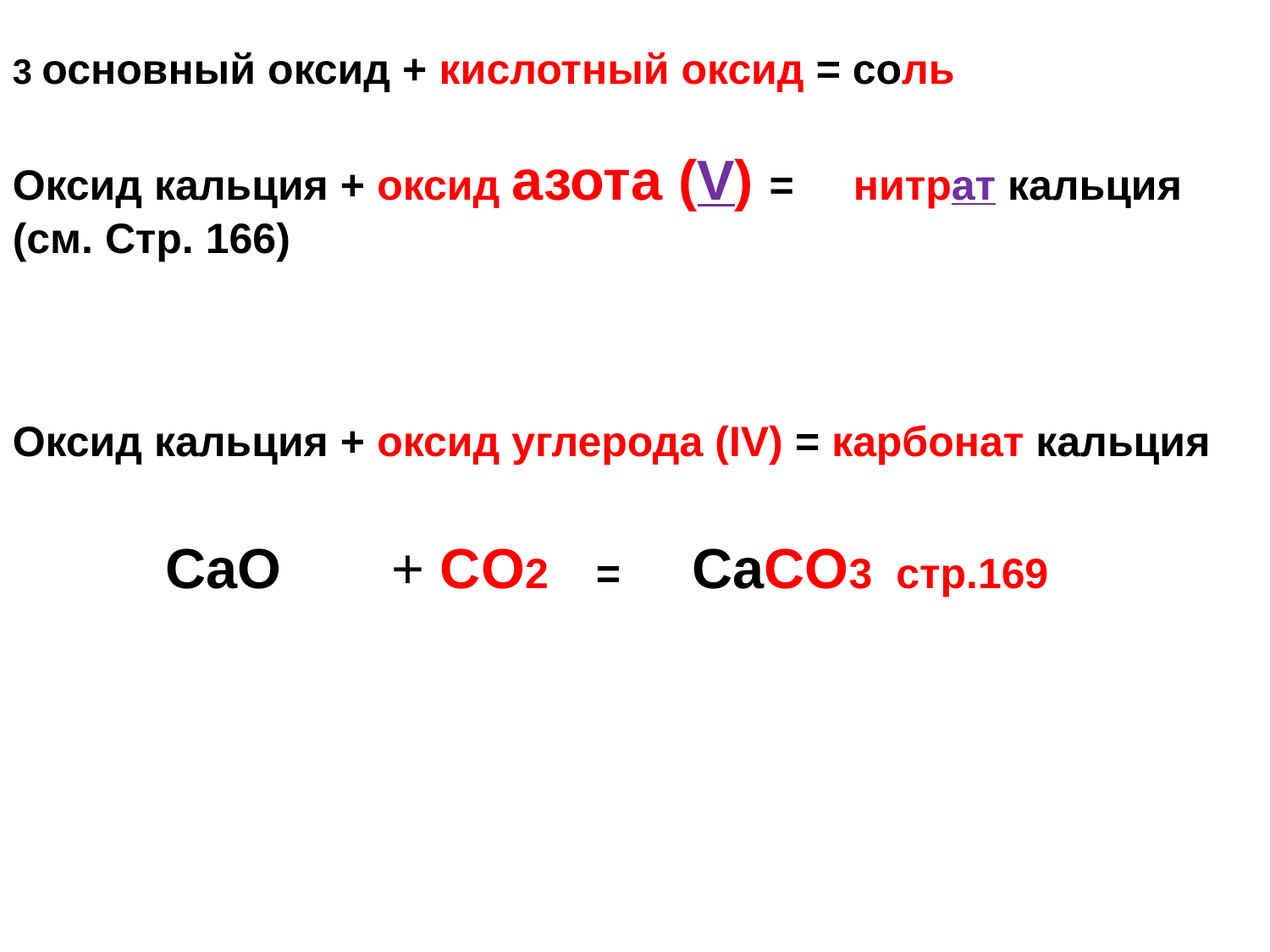

3 основный оксид + кислотный оксид = соль

Оксид кальция + оксид азота (V) =     нитрат кальция
(cм. Стр. 166)

Оксид кальция + оксид углерода (IV) = карбонат кальция

     CaO       + СO2    =      CaСO3  стр.169